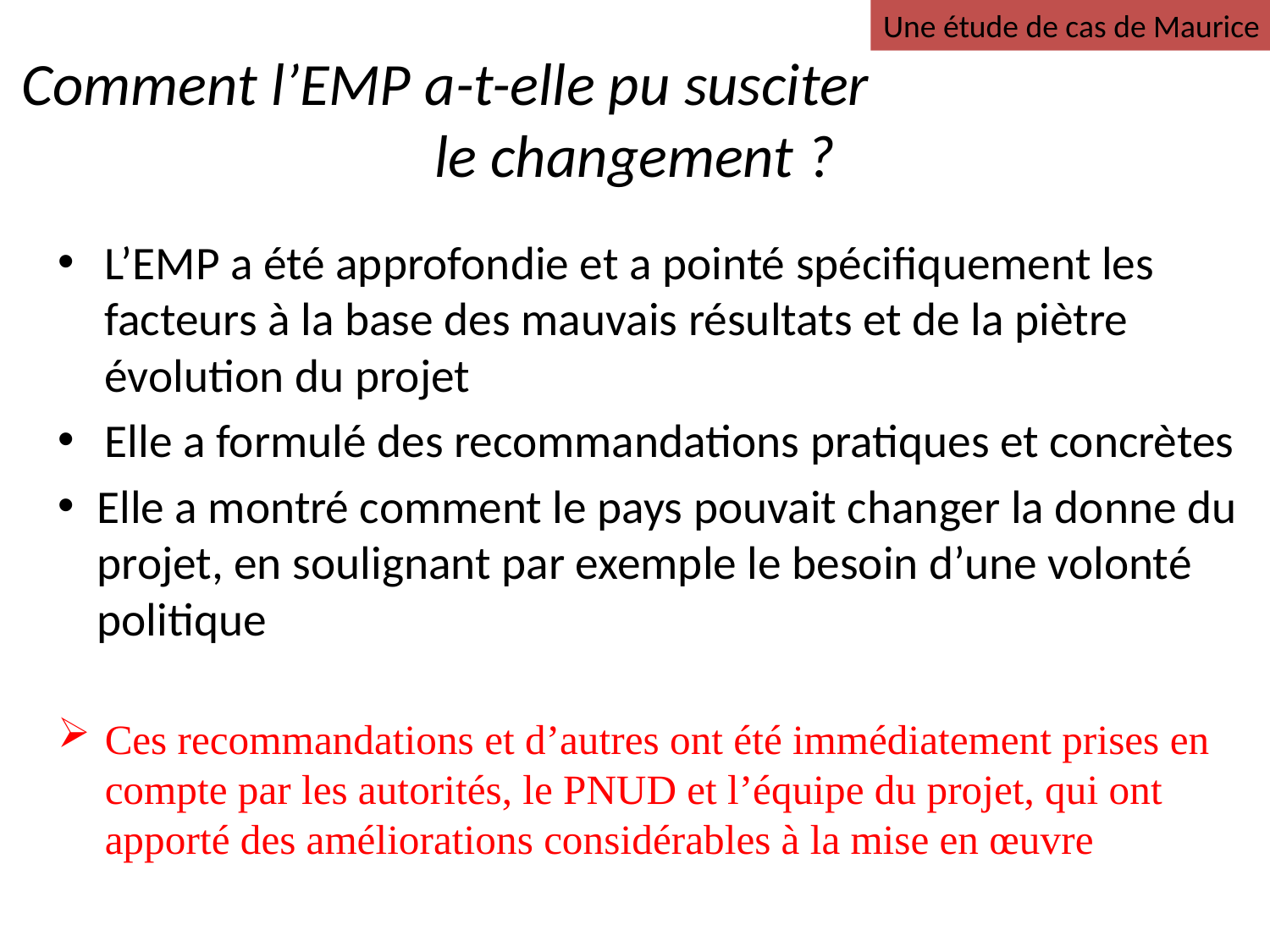

Une étude de cas de Maurice
# Comment l’EMP a-t-elle pu susciter                             le changement ?
L’EMP a été approfondie et a pointé spécifiquement les facteurs à la base des mauvais résultats et de la piètre évolution du projet
Elle a formulé des recommandations pratiques et concrètes
Elle a montré comment le pays pouvait changer la donne du projet, en soulignant par exemple le besoin d’une volonté politique

Ces recommandations et d’autres ont été immédiatement prises en compte par les autorités, le PNUD et l’équipe du projet, qui ont apporté des améliorations considérables à la mise en œuvre